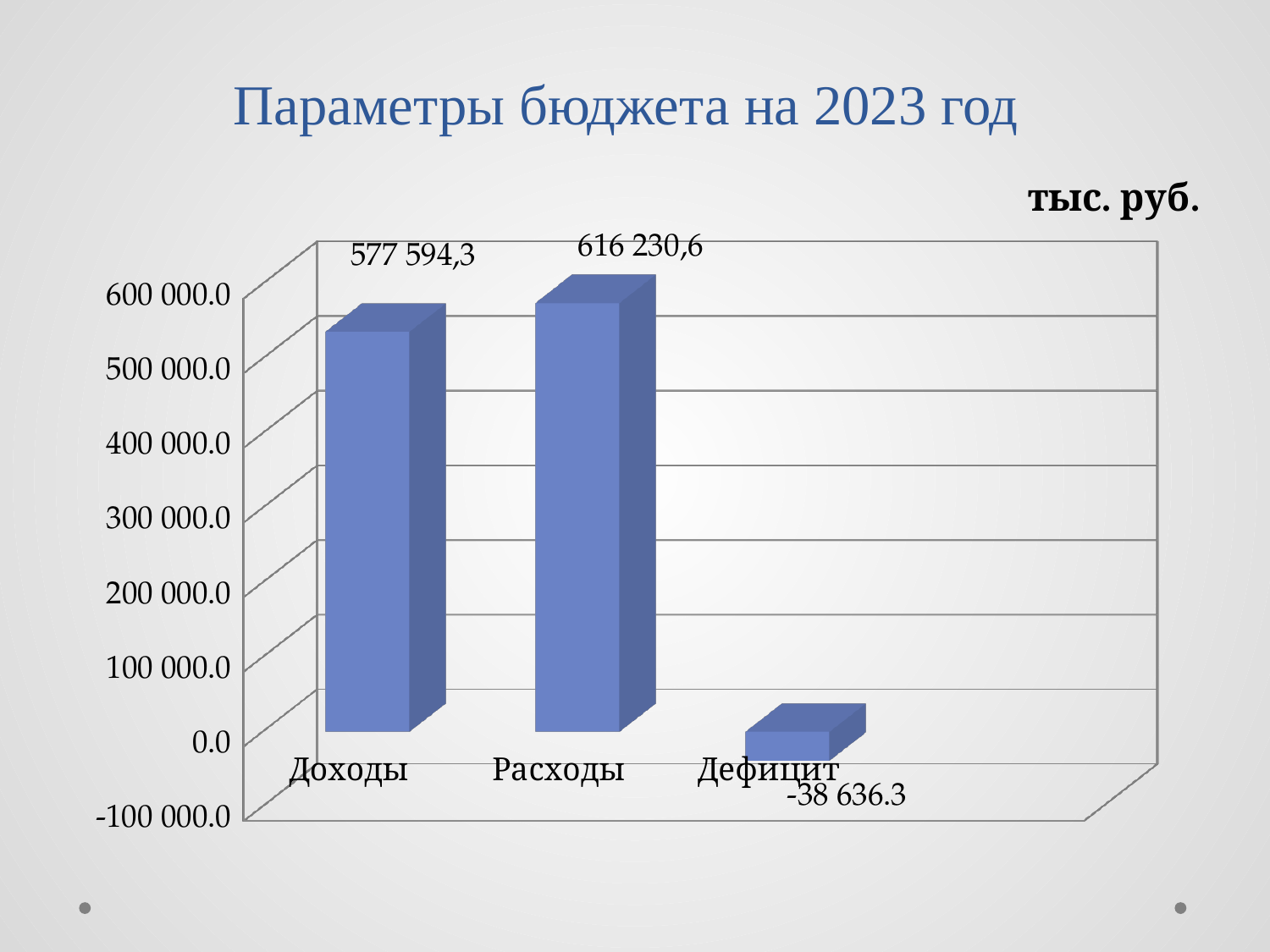

# Параметры бюджета на 2023 год

[unsupported chart]